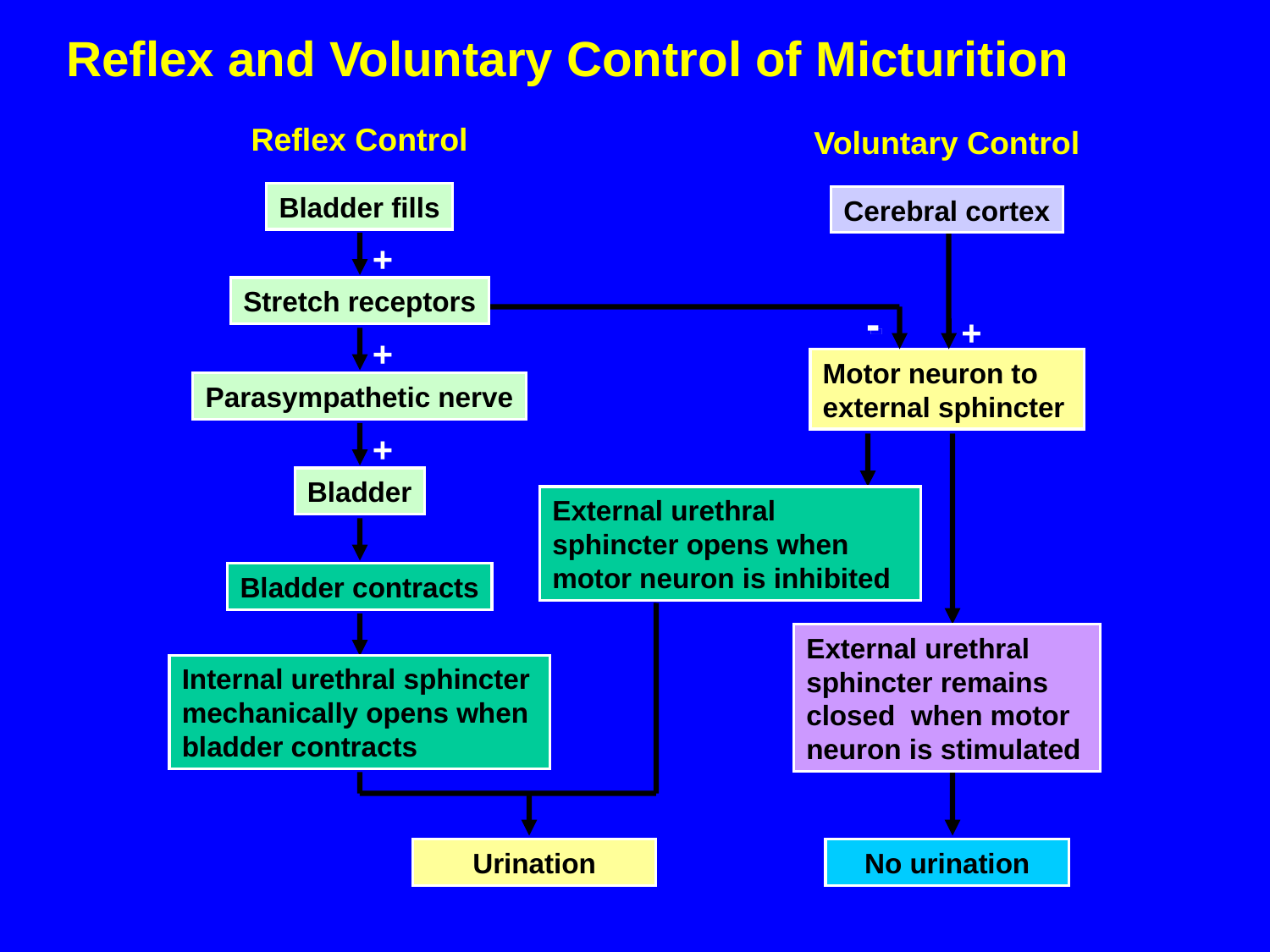

Reflex and Voluntary Control of Micturition
Reflex Control
Voluntary Control
Bladder fills
Cerebral cortex
+

Stretch receptors
+

+

Motor neuron to external sphincter
Parasympathetic nerve
+

Bladder
External urethral sphincter opens when motor neuron is inhibited

Bladder contracts

External urethral sphincter remains closed  when motor neuron is stimulated
Internal urethral sphincter mechanically opens when bladder contracts

Urination
No urination